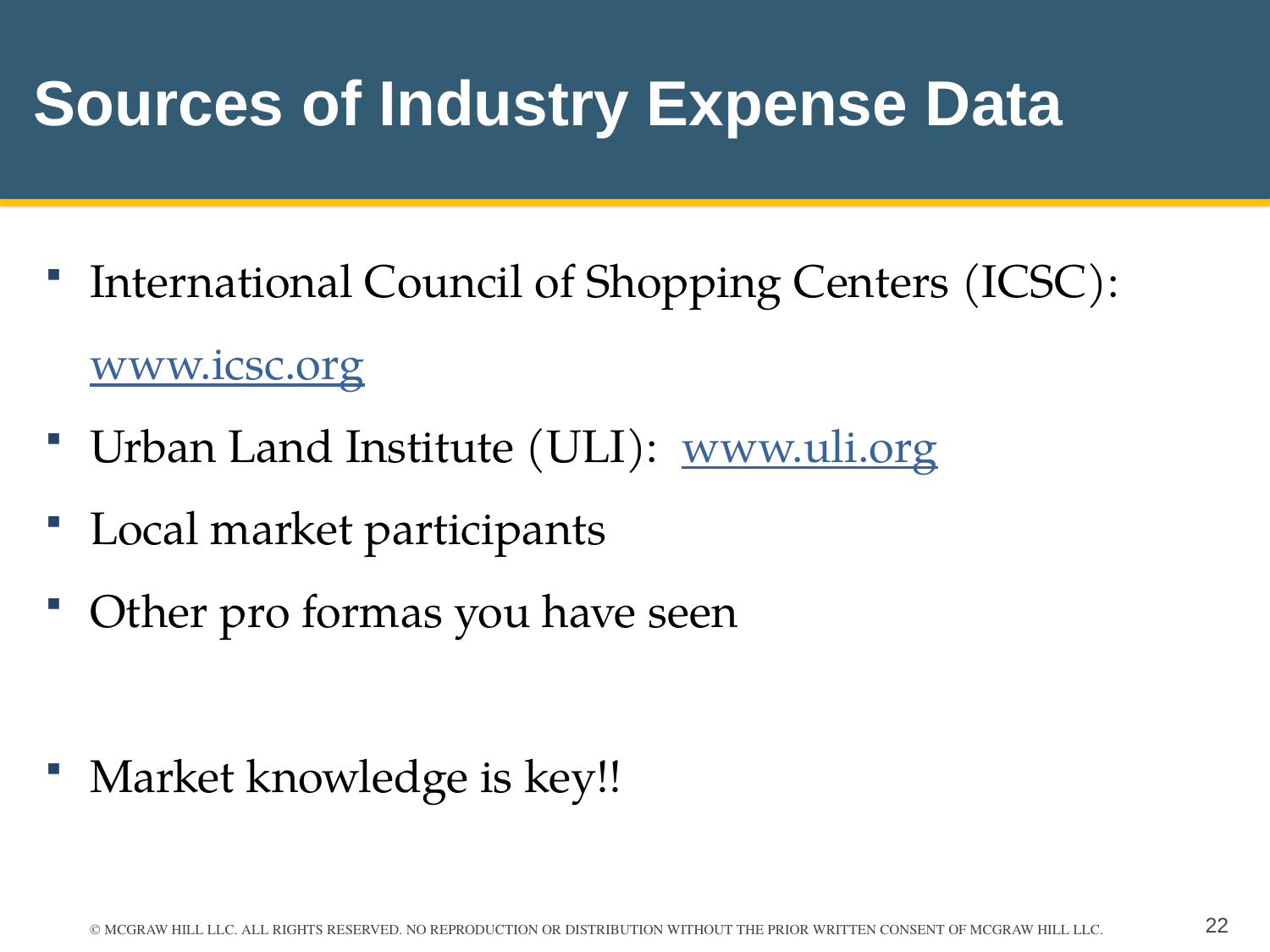

# Sources of Industry Expense Data
International Council of Shopping Centers (ICSC): www.icsc.org
Urban Land Institute (ULI):  www.uli.org
Local market participants
Other pro formas you have seen

Market knowledge is key!!
© MCGRAW HILL LLC. ALL RIGHTS RESERVED. NO REPRODUCTION OR DISTRIBUTION WITHOUT THE PRIOR WRITTEN CONSENT OF MCGRAW HILL LLC.
22